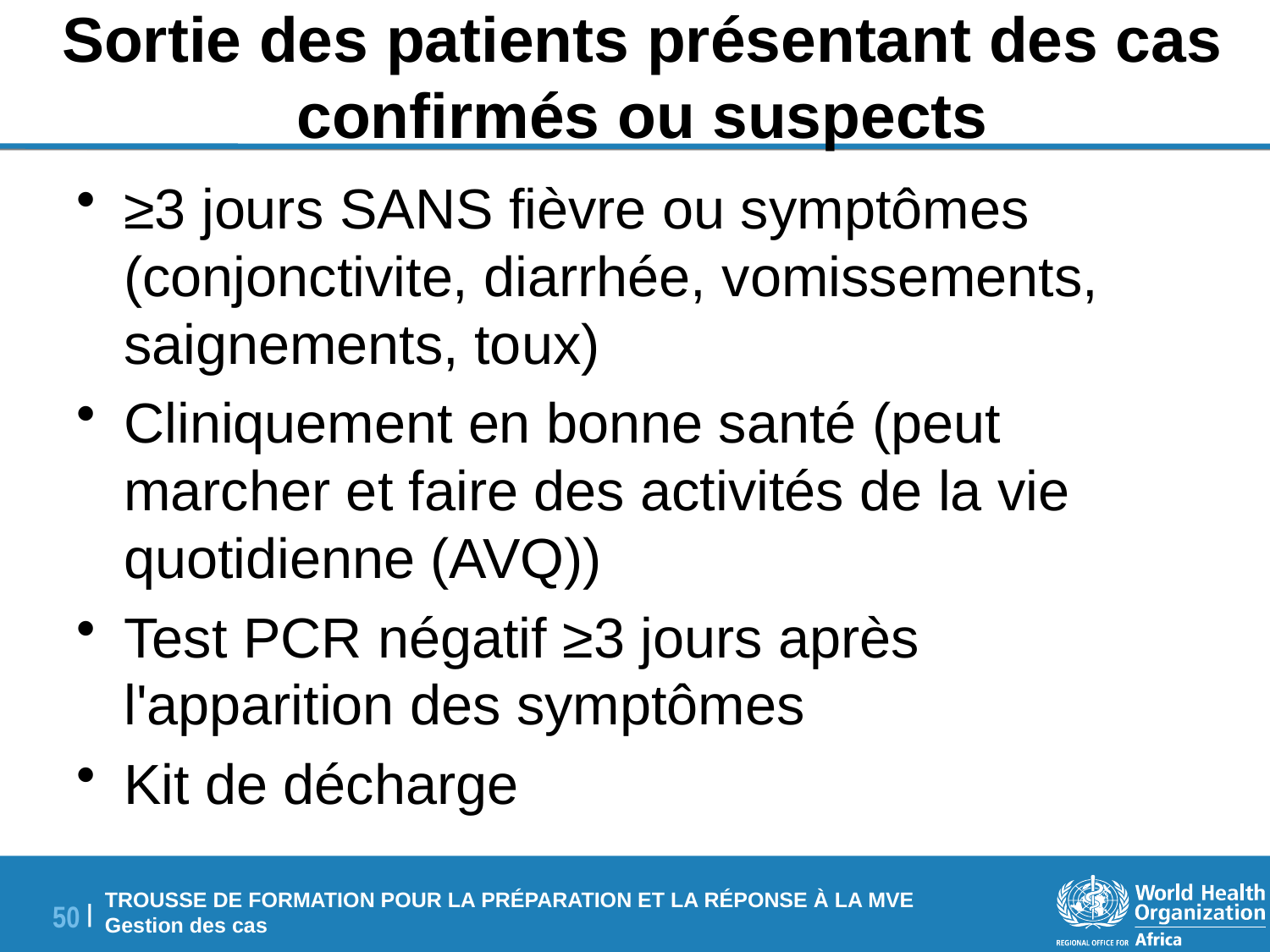

# Sortie des patients présentant des cas confirmés ou suspects
≥3 jours SANS fièvre ou symptômes (conjonctivite, diarrhée, vomissements, saignements, toux)
Cliniquement en bonne santé (peut marcher et faire des activités de la vie quotidienne (AVQ))
Test PCR négatif ≥3 jours après l'apparition des symptômes
Kit de décharge